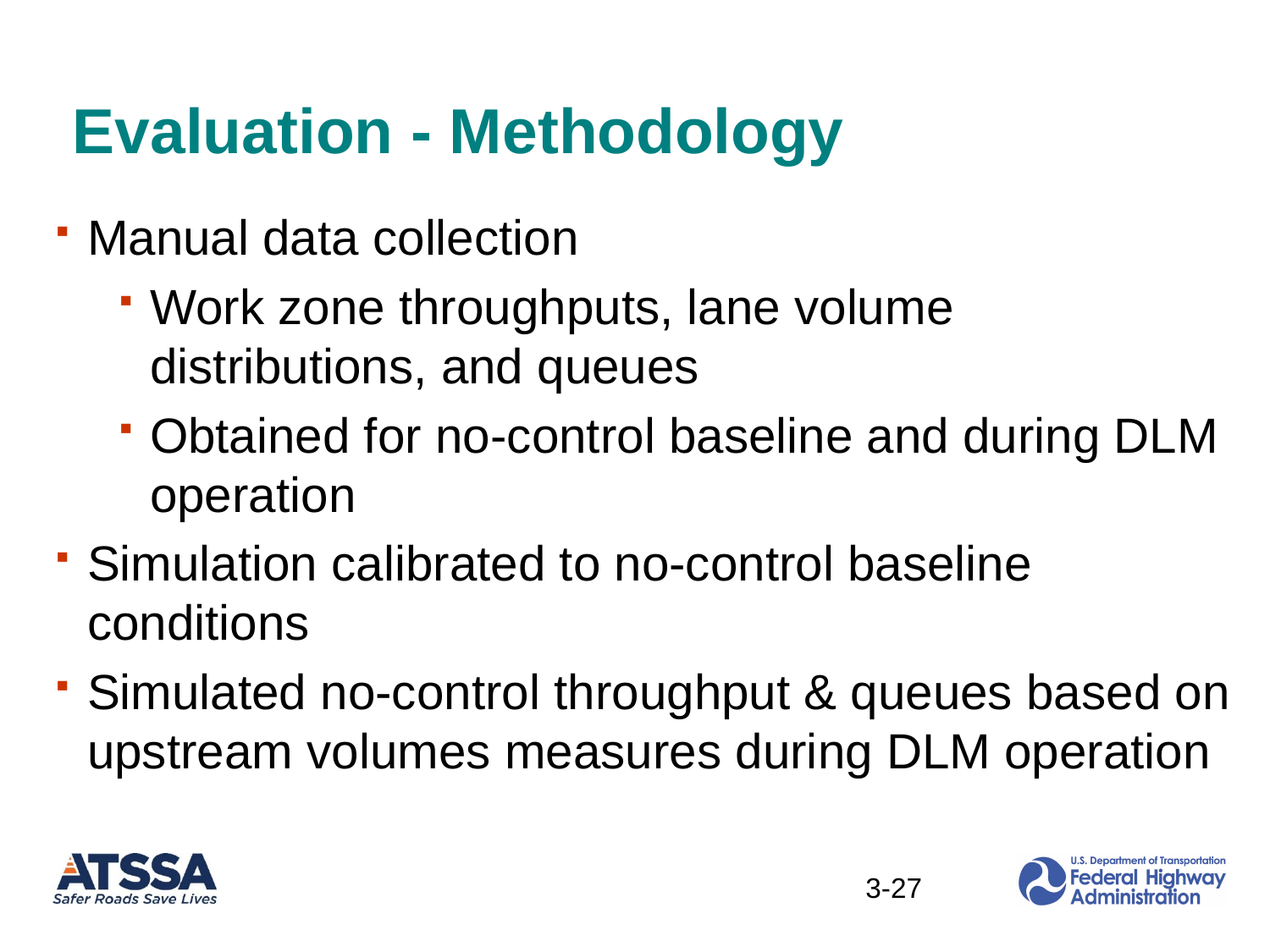

# Evaluation - Methodology
Manual data collection
Work zone throughputs, lane volume distributions, and queues
Obtained for no-control baseline and during DLM operation
Simulation calibrated to no-control baseline conditions
Simulated no-control throughput & queues based on upstream volumes measures during DLM operation